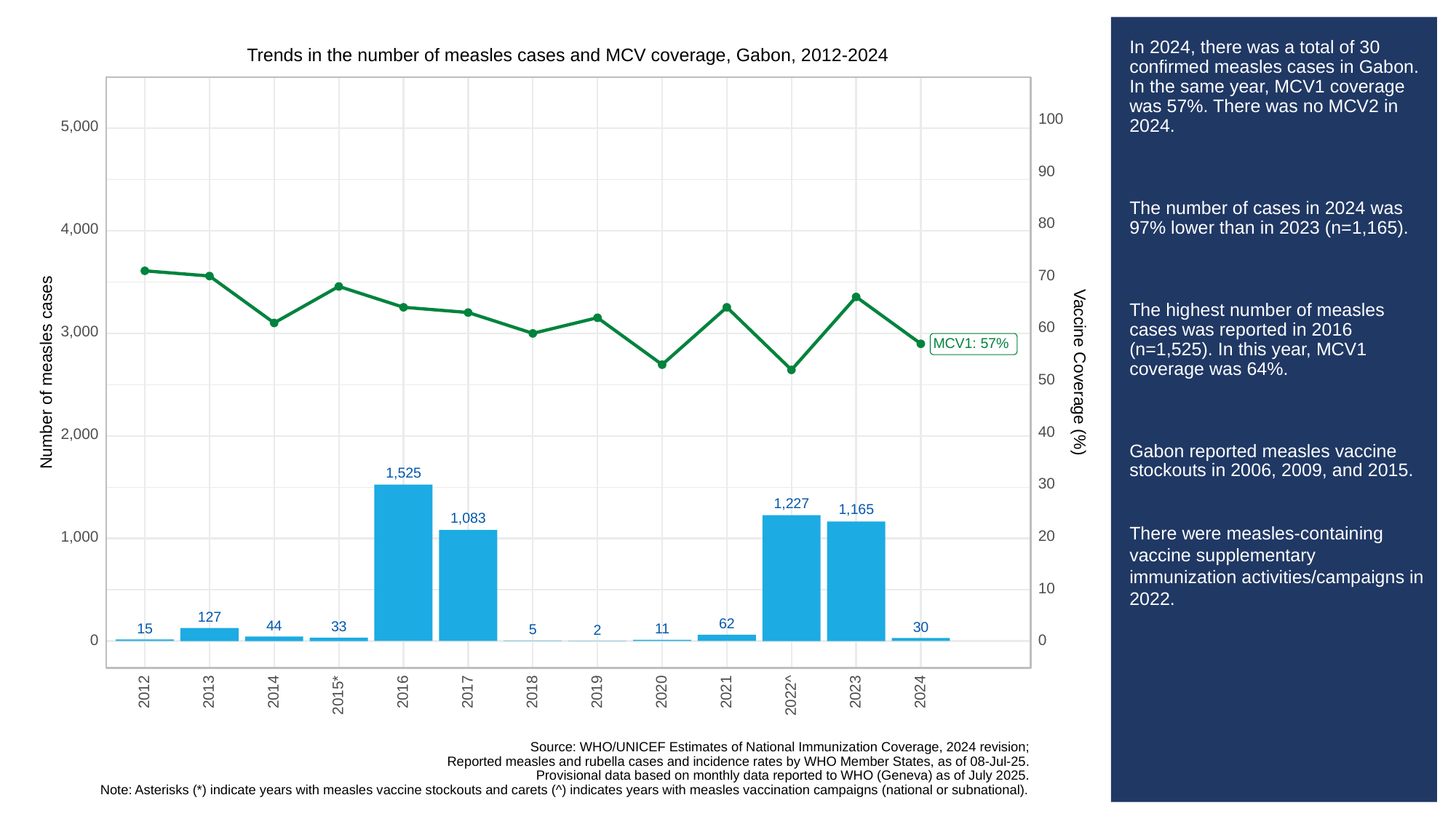

# In 2024, there was a total of 30 confirmed measles cases in Gabon. In the same year, MCV1 coverage was 57%. There was no MCV2 in 2024.

The number of cases in 2024 was 97% lower than in 2023 (n=1,165).

The highest number of measles cases was reported in 2016 (n=1,525). In this year, MCV1 coverage was 64%.

Gabon reported measles vaccine stockouts in 2006, 2009, and 2015.

There were measles-containing vaccine supplementary immunization activities/campaigns in 2022.

Trends in the number of measles cases and MCV coverage, Gabon, 2012-2024

100
5,000

90

80
4,000

70

60
3,000

MCV1: 57%

Vaccine Coverage (%)

Number of measles cases
50

40
2,000

1,525
30

1,227
1,165
1,083

1,000
20

10

127
62
44
33
30
15
11
5
2

0
0

2013
2023
2012
2014
2016
2017
2018
2019
2020
2021
2024
2015*
2022^
Source: WHO/UNICEF Estimates of National Immunization Coverage, 2024 revision;
Reported measles and rubella cases and incidence rates by WHO Member States, as of 08-Jul-25.
Provisional data based on monthly data reported to WHO (Geneva) as of July 2025.
Note: Asterisks (*) indicate years with measles vaccine stockouts and carets (^) indicates years with measles vaccination campaigns (national or subnational).